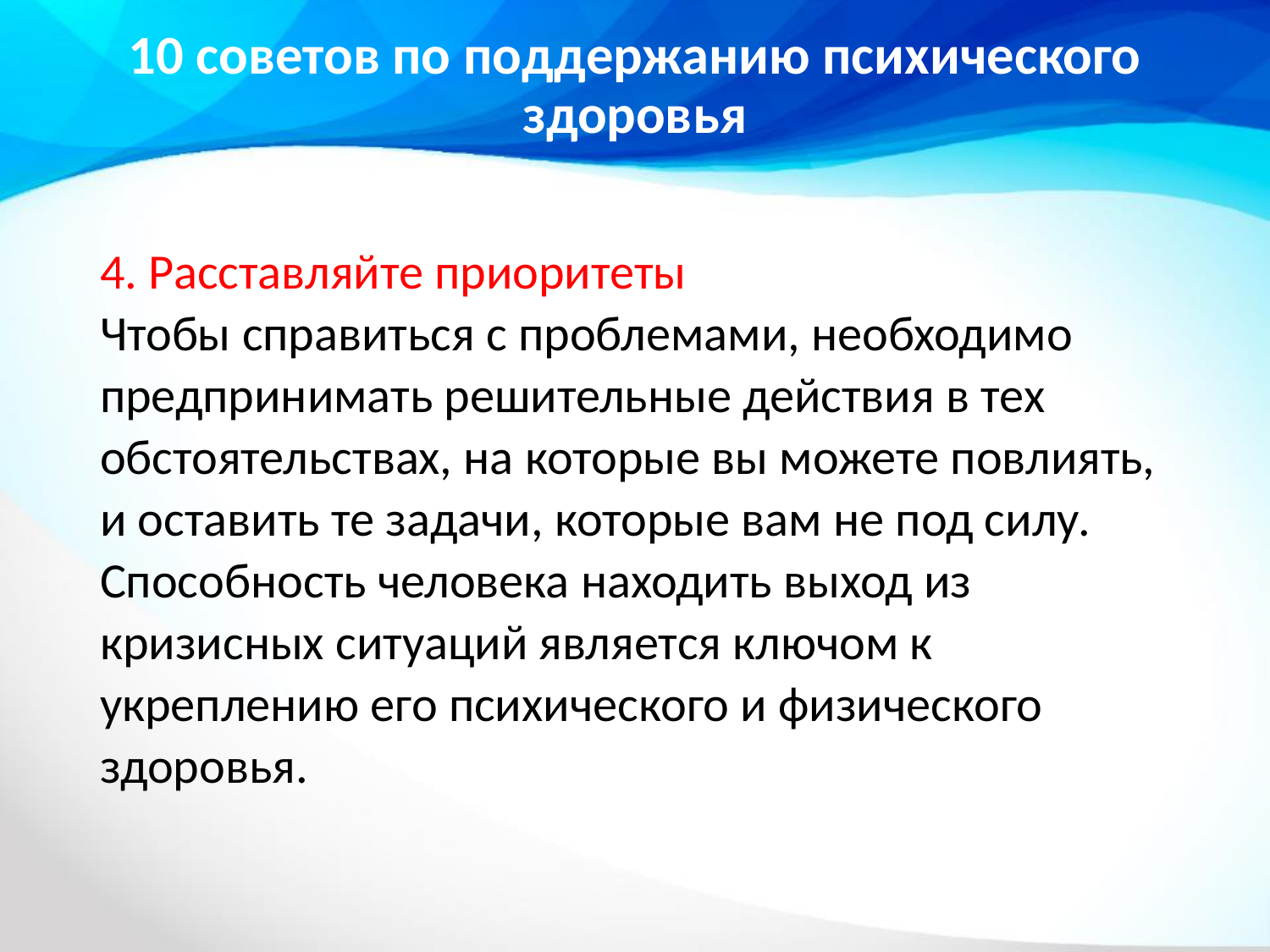

# 10 советов по поддержанию психического здоровья
4. Расставляйте приоритеты
Чтобы справиться с проблемами, необходимо предпринимать решительные действия в тех обстоятельствах, на которые вы можете повлиять, и оставить те задачи, которые вам не под силу. Способность человека находить выход из кризисных ситуаций является ключом к укреплению его психического и физического здоровья.